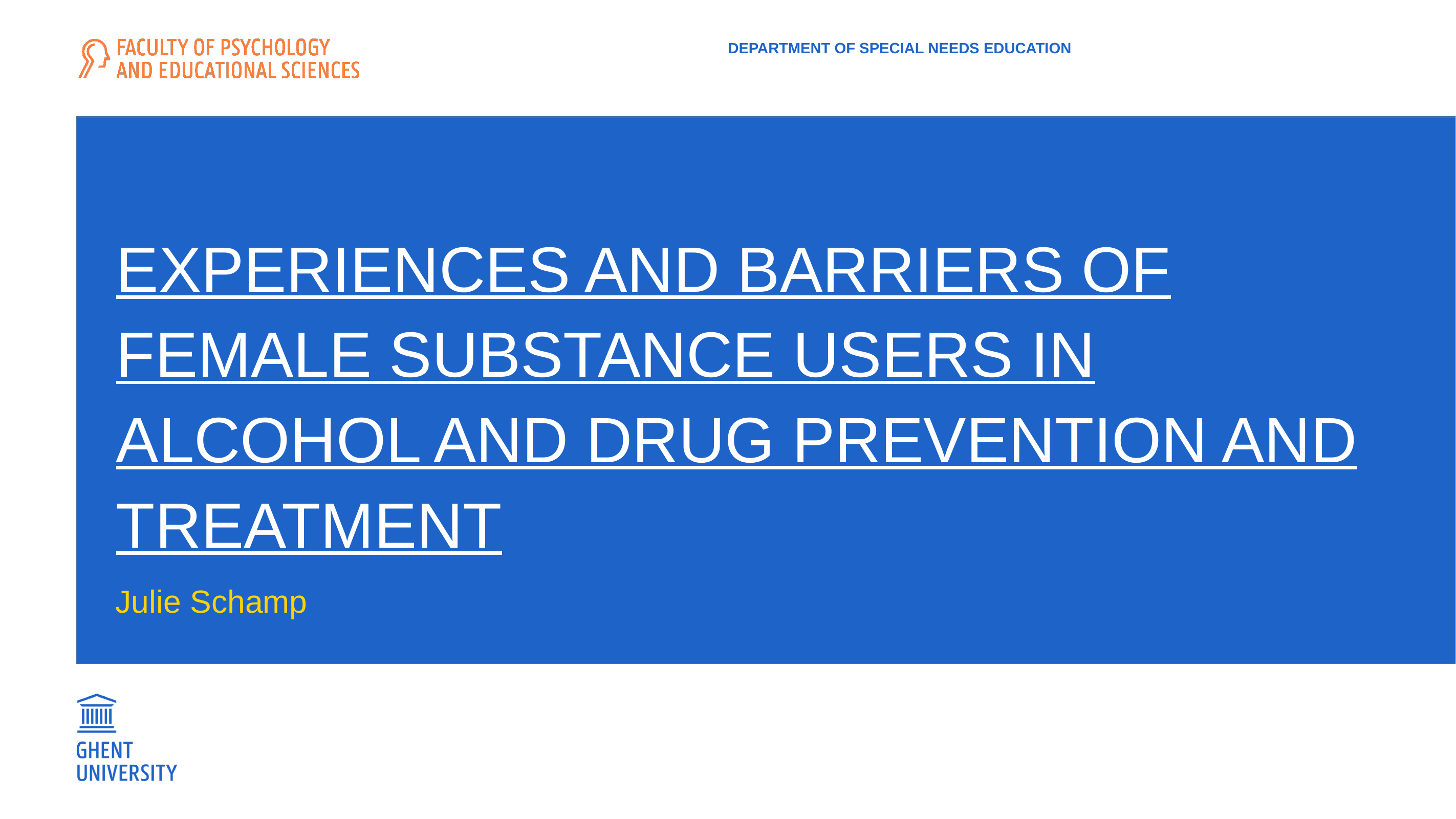

Department of Special Needs Education

# Experiences and barriers of female substance users in alcohol and drug prevention and treatment
Julie Schamp